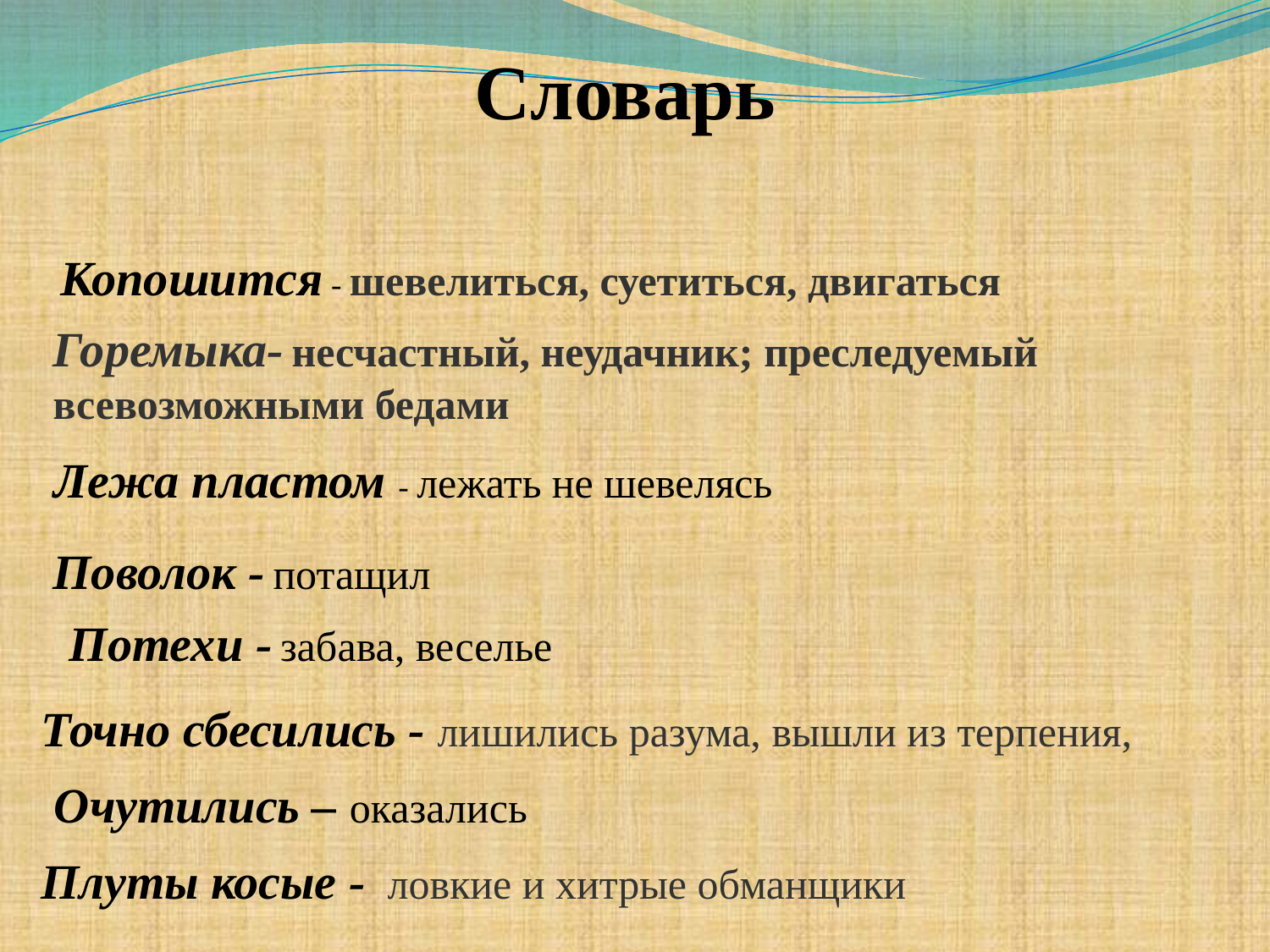

Словарь
Копошится - шевелиться, суетиться, двигаться
Горемыка- несчастный, неудачник; преследуемый всевозможными бедами
Лежа пластом - лежать не шевелясь
Поволок - потащил
Потехи - забава, веселье
Точно сбесились - лишились разума, вышли из терпения,

Очутились – оказались

Плуты косые -  ловкие и хитрые обманщики